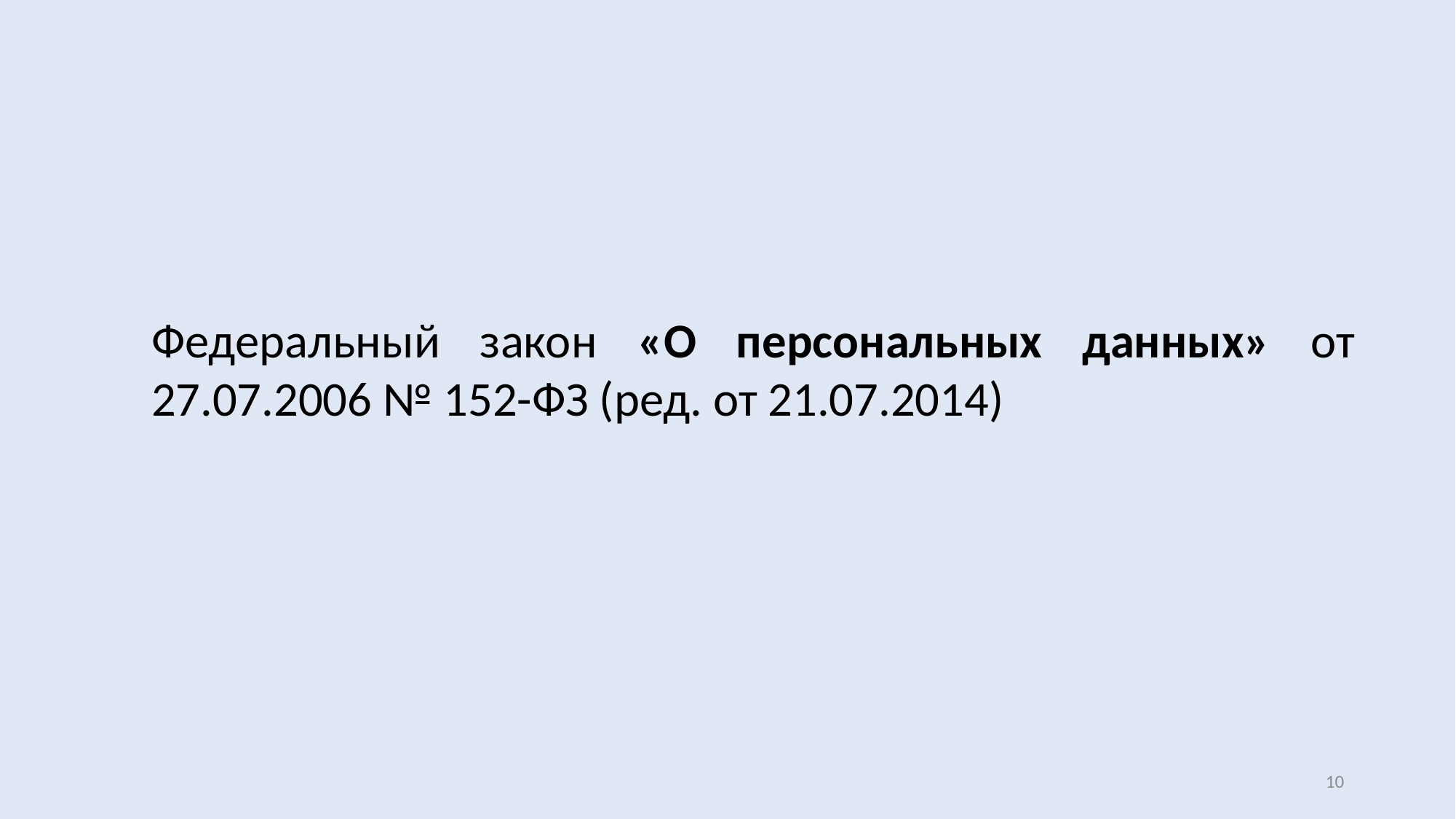

Федеральный закон «О персональных данных» от 27.07.2006 № 152-ФЗ (ред. от 21.07.2014)
10